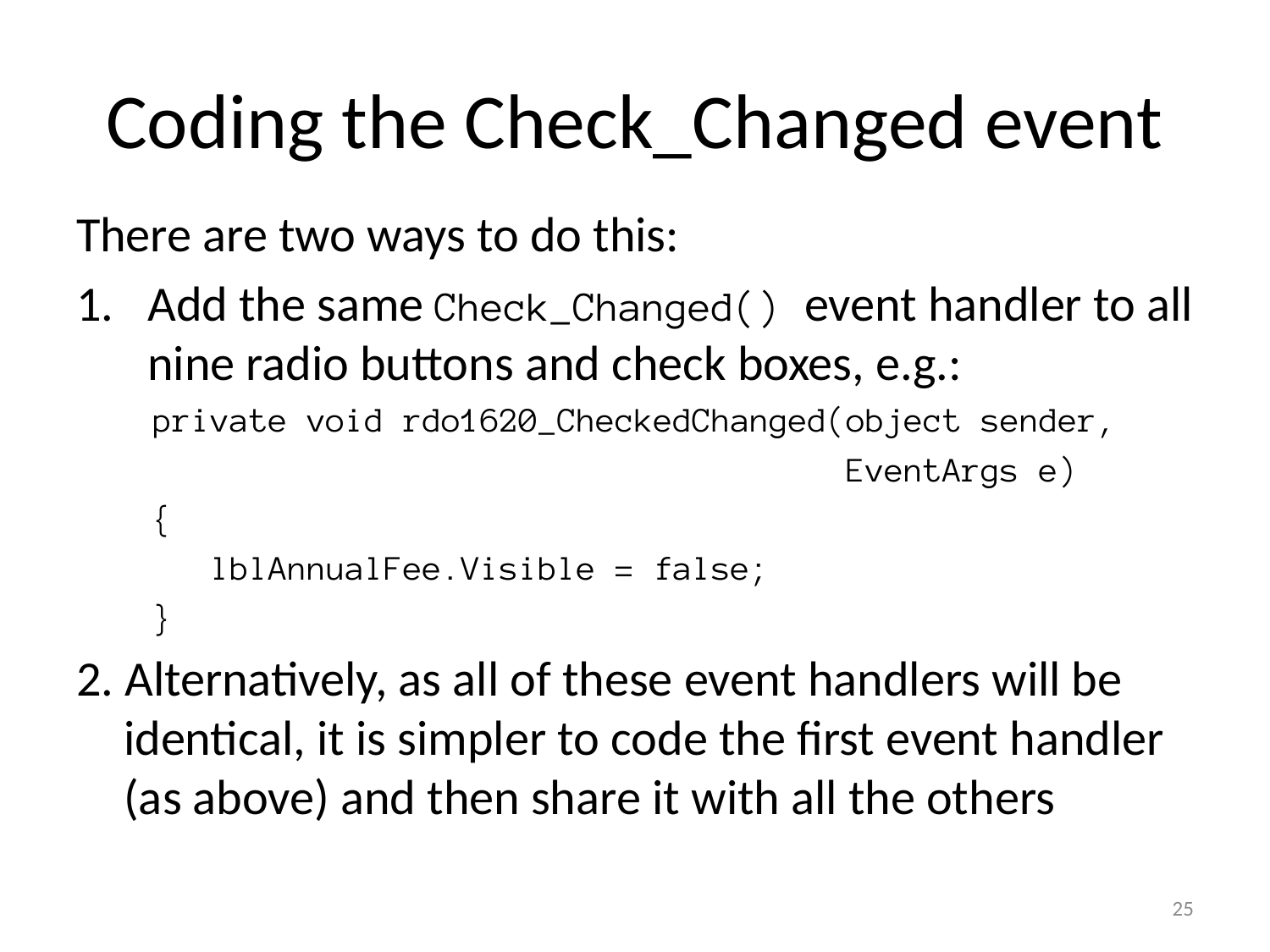

# Coding the Check_Changed event
There are two ways to do this:
Add the same Check_Changed() event handler to all nine radio buttons and check boxes, e.g.:
    private void rdo1620_CheckedChanged(object sender,
                                        EventArgs e)
    {
       lblAnnualFee.Visible = false;
    }
2. Alternatively, as all of these event handlers will be identical, it is simpler to code the first event handler (as above) and then share it with all the others

25